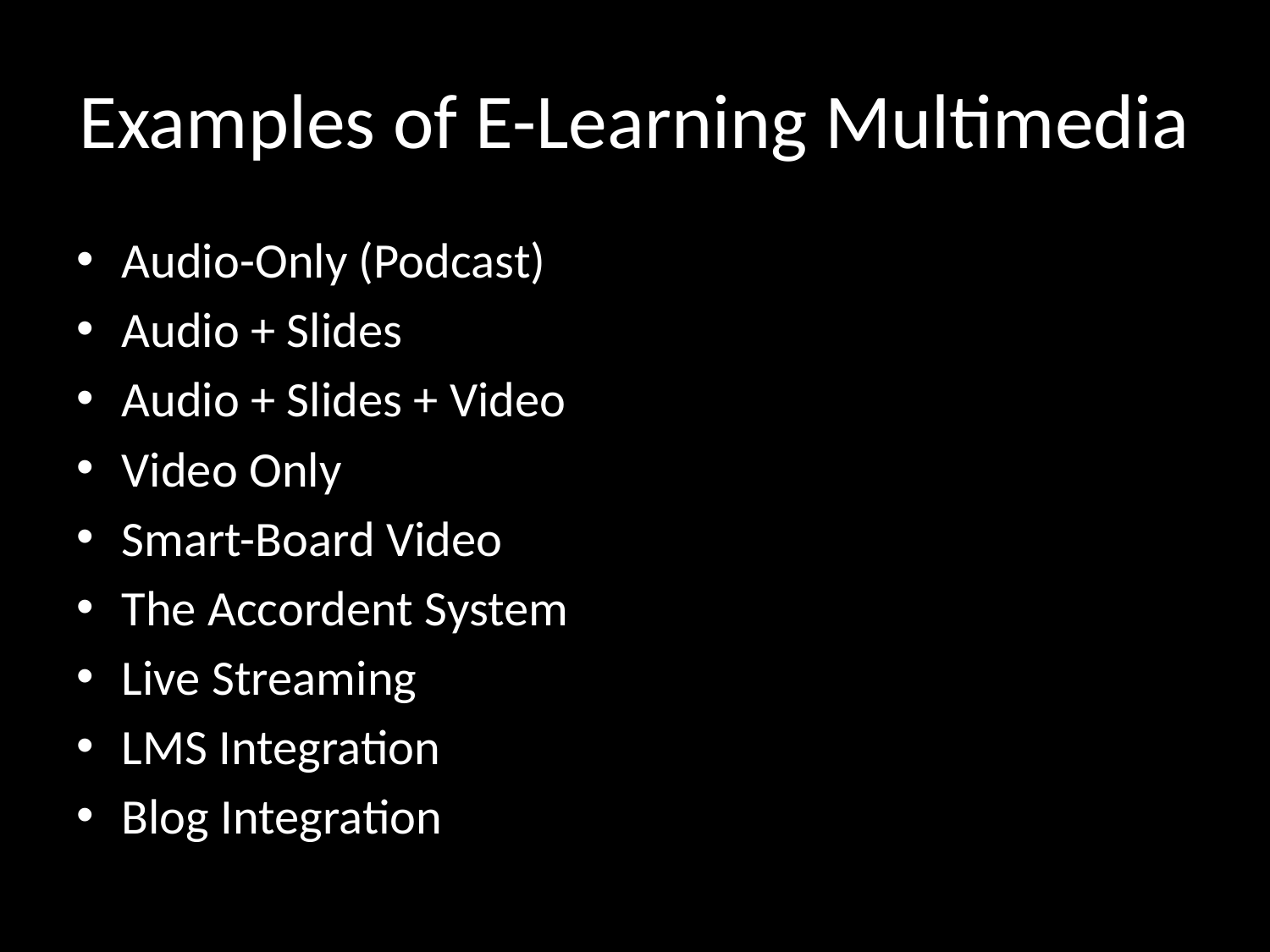

# Examples of E-Learning Multimedia
Audio-Only (Podcast)
Audio + Slides
Audio + Slides + Video
Video Only
Smart-Board Video
The Accordent System
Live Streaming
LMS Integration
Blog Integration